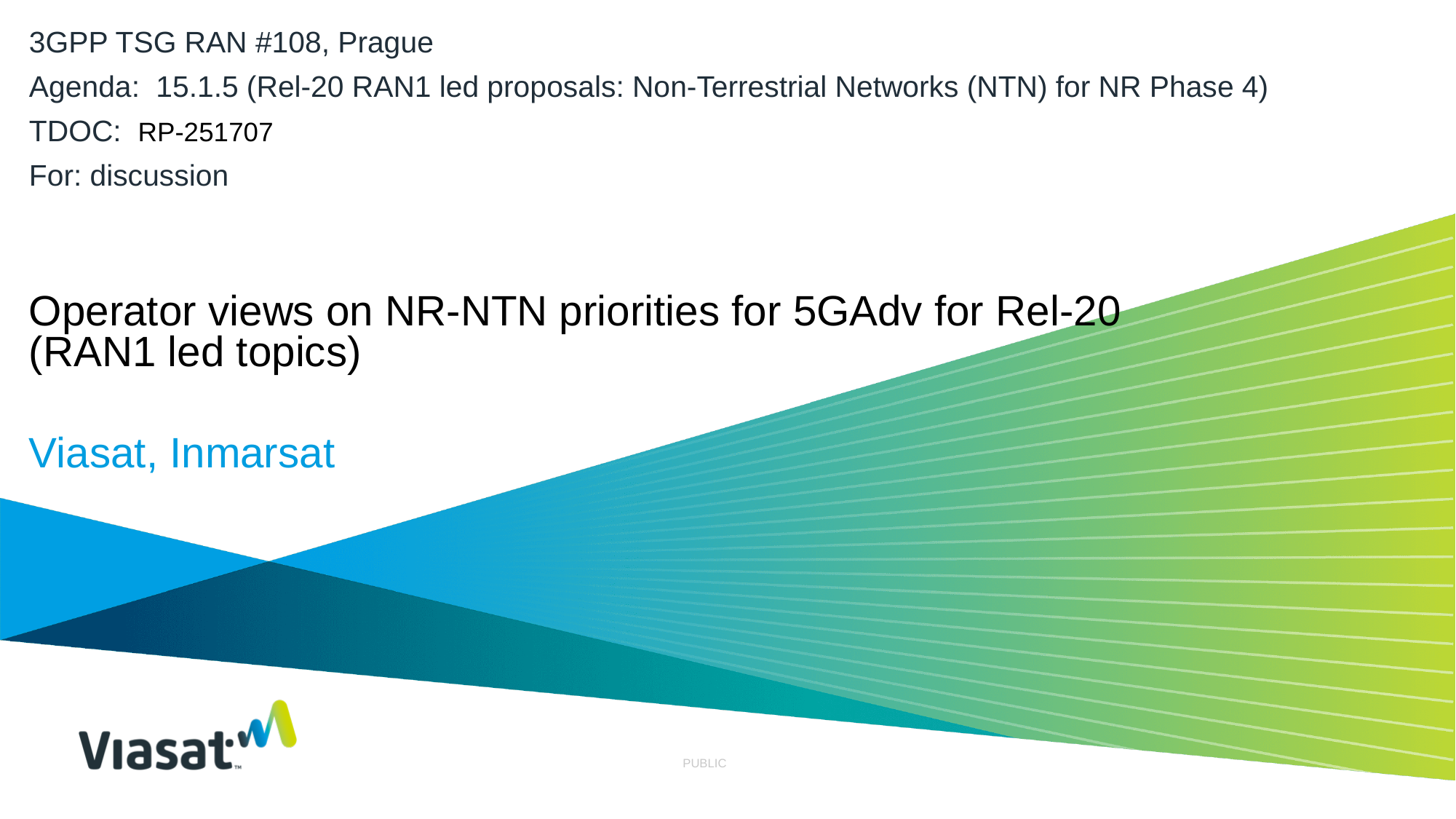

3GPP TSG RAN #108, Prague
Agenda:  15.1.5 (Rel-20 RAN1 led proposals: Non-Terrestrial Networks (NTN) for NR Phase 4)
TDOC:  RP-251707
For: discussion
# Operator views on NR-NTN priorities for 5GAdv for Rel-20 (RAN1 led topics)
Viasat, Inmarsat
PUBLIC